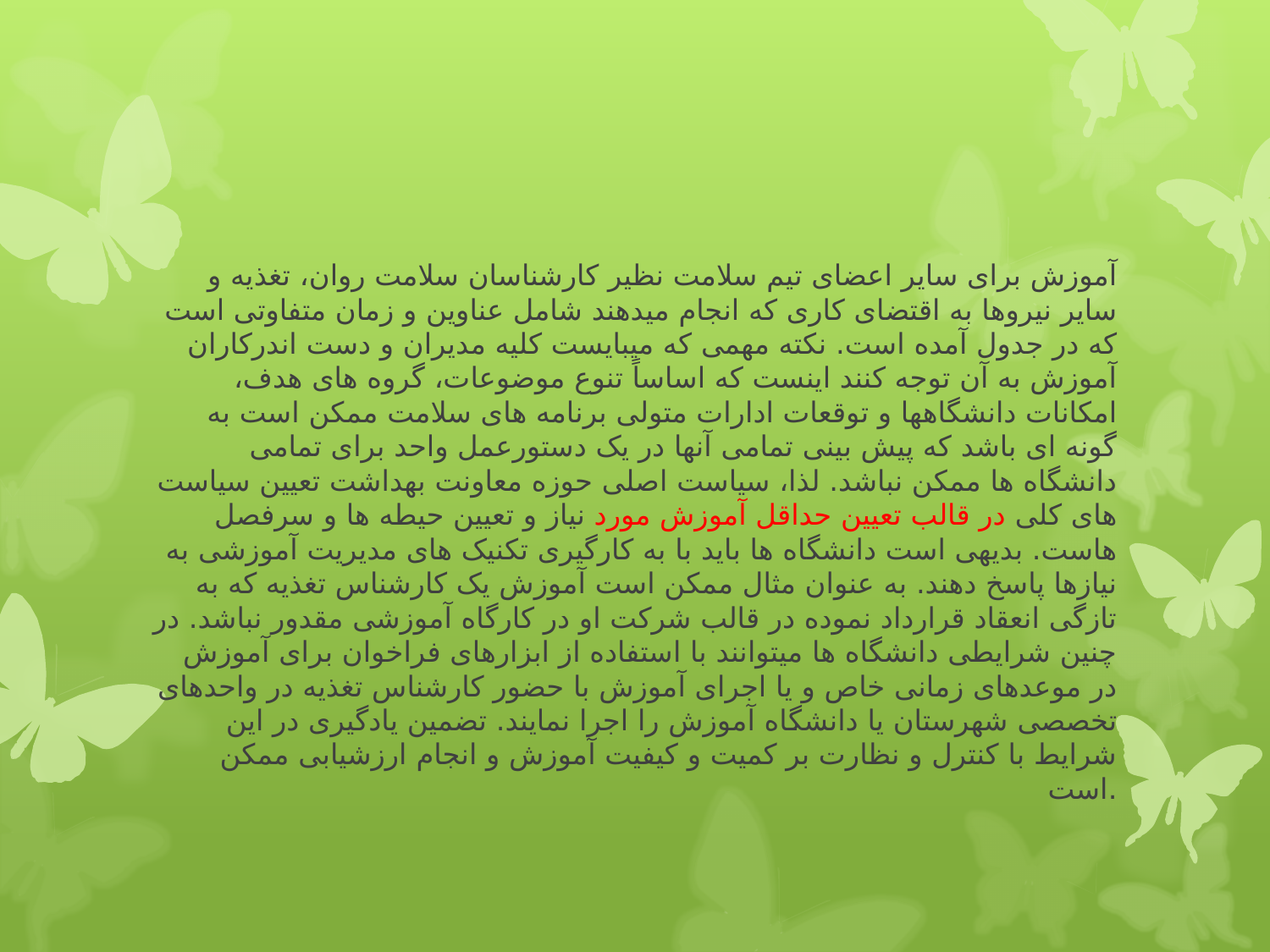

#
آموزش برای سایر اعضای تیم سلامت نظیر کارشناسان سلامت روان، تغذیه و سایر نیروها به اقتضای کاری که انجام می­دهند شامل عناوین و زمان متفاوتی است که در جدول آمده است. نکته مهمی که می­بایست کلیه مدیران و دست اندرکاران آموزش به آن توجه کنند اینست که اساساً تنوع موضوعات، گروه های هدف، امکانات دانشگاه­ها و توقعات ادارات متولی برنامه های سلامت ممکن است به گونه ای باشد که پیش بینی تمامی آنها در یک دستورعمل واحد برای تمامی دانشگاه ها ممکن نباشد. لذا، سیاست اصلی حوزه معاونت بهداشت تعیین سیاست های کلی در قالب تعیین حداقل آموزش مورد نیاز و تعیین حیطه ها و سرفصل هاست. بدیهی است دانشگاه ها باید با به کارگیری تکنیک های مدیریت آموزشی به نیازها پاسخ دهند. به عنوان مثال ممکن است آموزش یک کارشناس تغذیه که به تازگی انعقاد قرارداد نموده در قالب شرکت او در کارگاه آموزشی مقدور نباشد. در چنین شرایطی دانشگاه ها میتوانند با استفاده از ابزارهای فراخوان برای آموزش در موعدهای زمانی خاص و یا اجرای آموزش با حضور کارشناس تغذیه در واحدهای تخصصی شهرستان یا دانشگاه آموزش را اجرا نمایند. تضمین یادگیری در این شرایط با کنترل و نظارت بر کمیت و کیفیت آموزش و انجام ارزشیابی ممکن است.